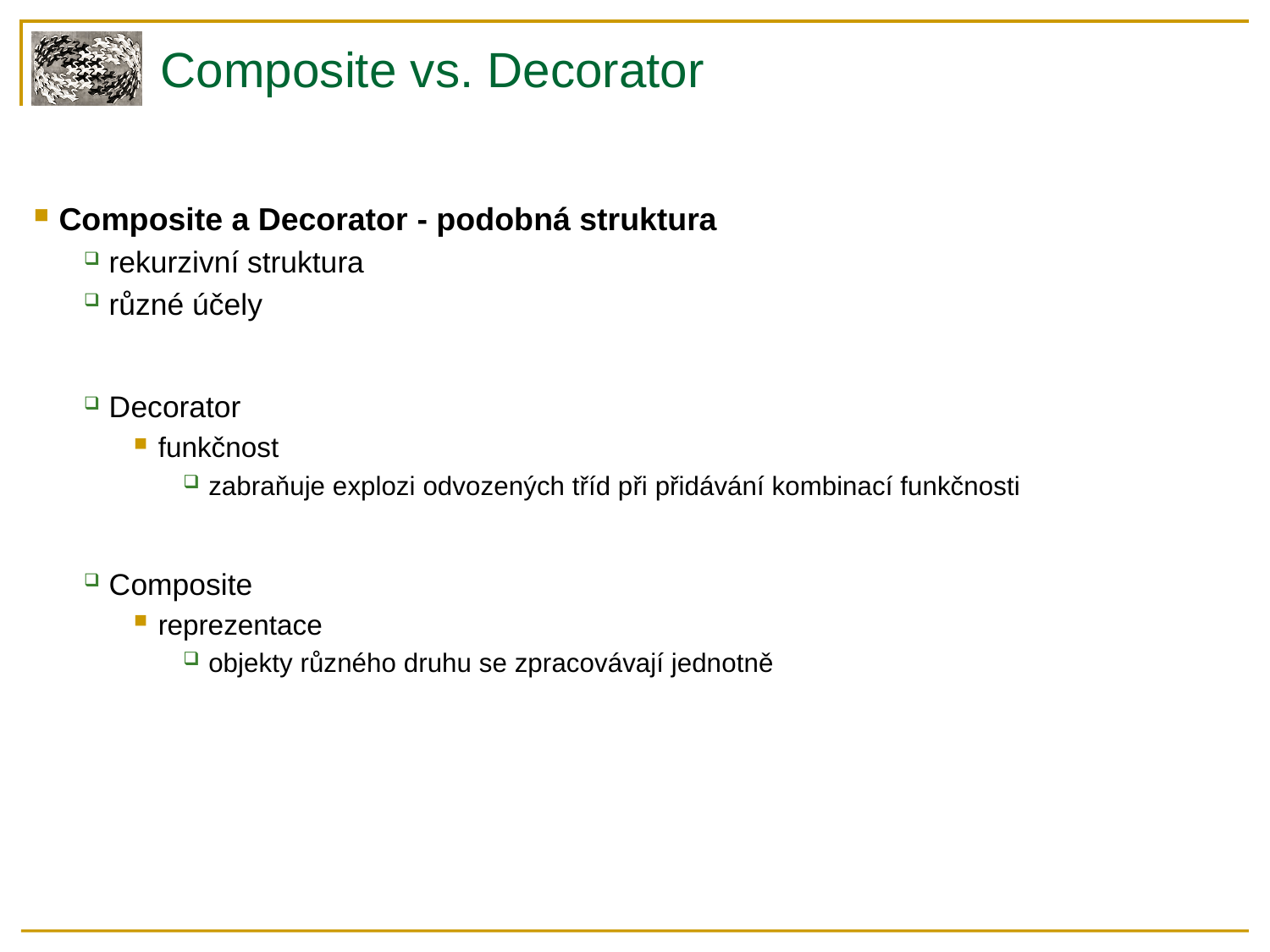

# Composite vs. Decorator

Composite a Decorator - podobná struktura
rekurzivní struktura
různé účely

Decorator
funkčnost
zabraňuje explozi odvozených tříd při přidávání kombinací funkčnosti

Composite
reprezentace
objekty různého druhu se zpracovávají jednotně